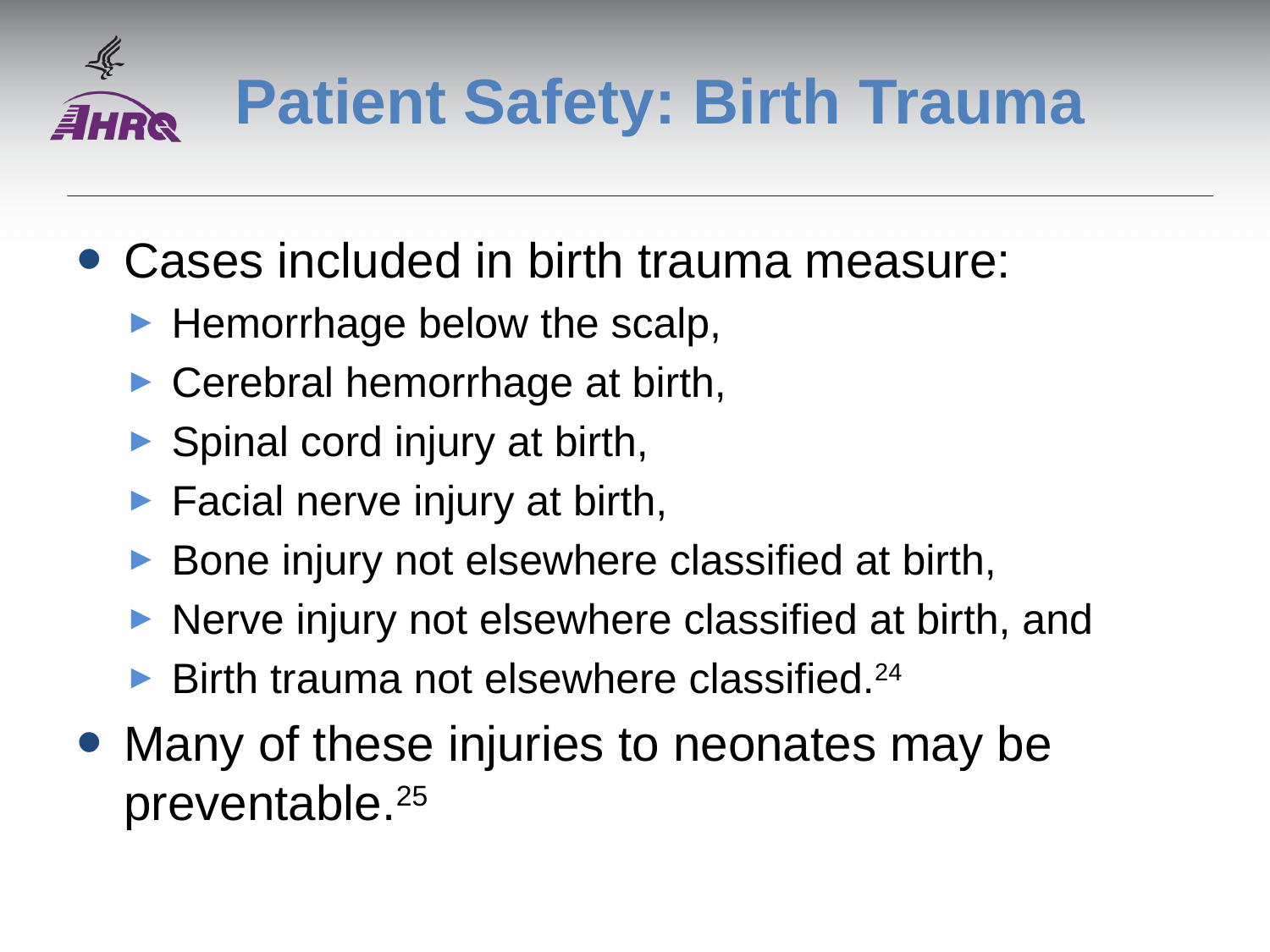

# Patient Safety: Birth Trauma
Cases included in birth trauma measure:
Hemorrhage below the scalp,
Cerebral hemorrhage at birth,
Spinal cord injury at birth,
Facial nerve injury at birth,
Bone injury not elsewhere classified at birth,
Nerve injury not elsewhere classified at birth, and
Birth trauma not elsewhere classified.24
Many of these injuries to neonates may be preventable.25